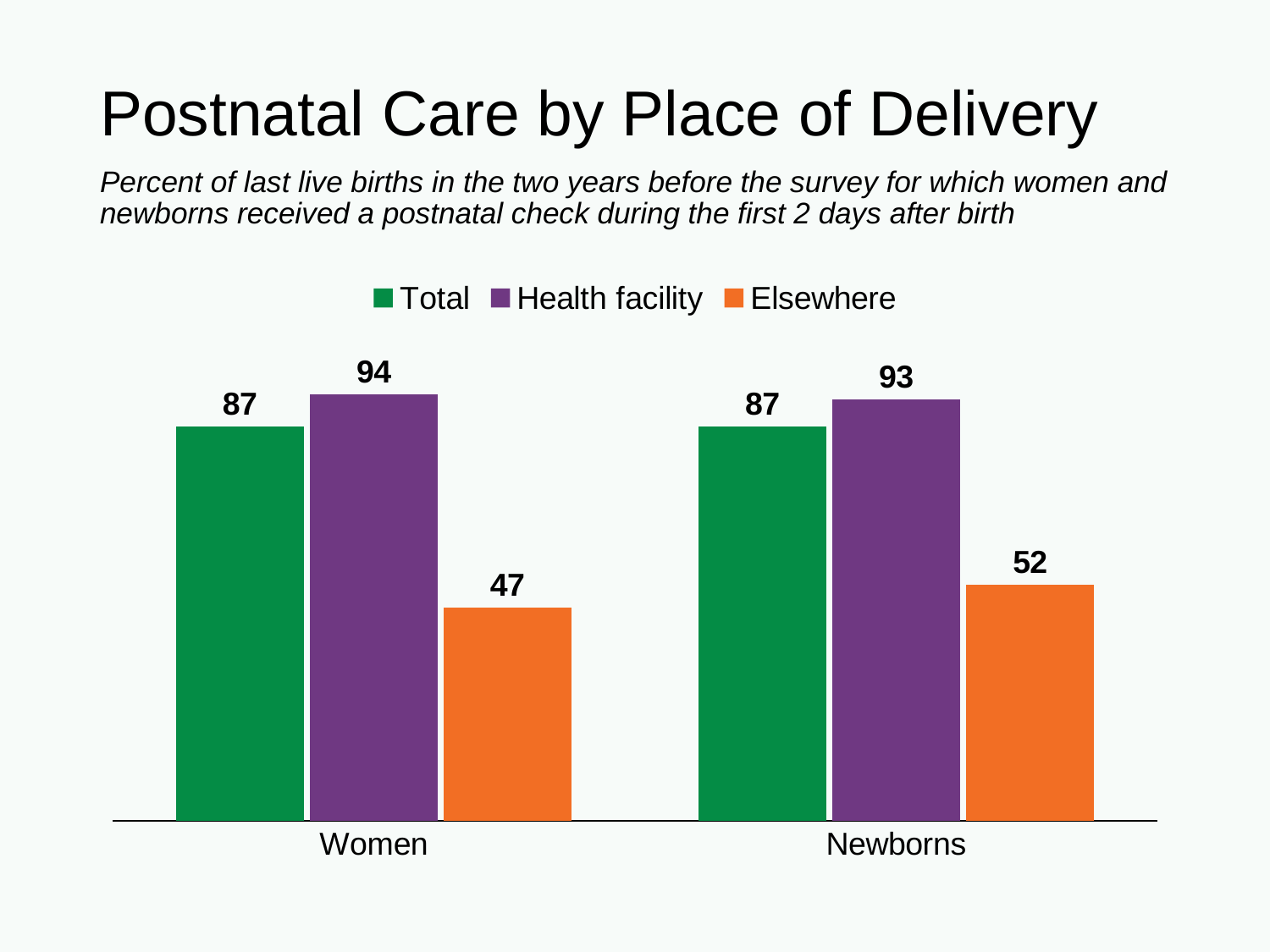

# Postnatal Care by Place of Delivery
Percent of last live births in the two years before the survey for which women and newborns received a postnatal check during the first 2 days after birth

### Chart

| Category | Total | Health facility | Elsewhere |
|---|---|---|---|
| Women | 87.0 | 94.0 | 47.0 |
| Newborns | 87.0 | 93.0 | 52.0 |